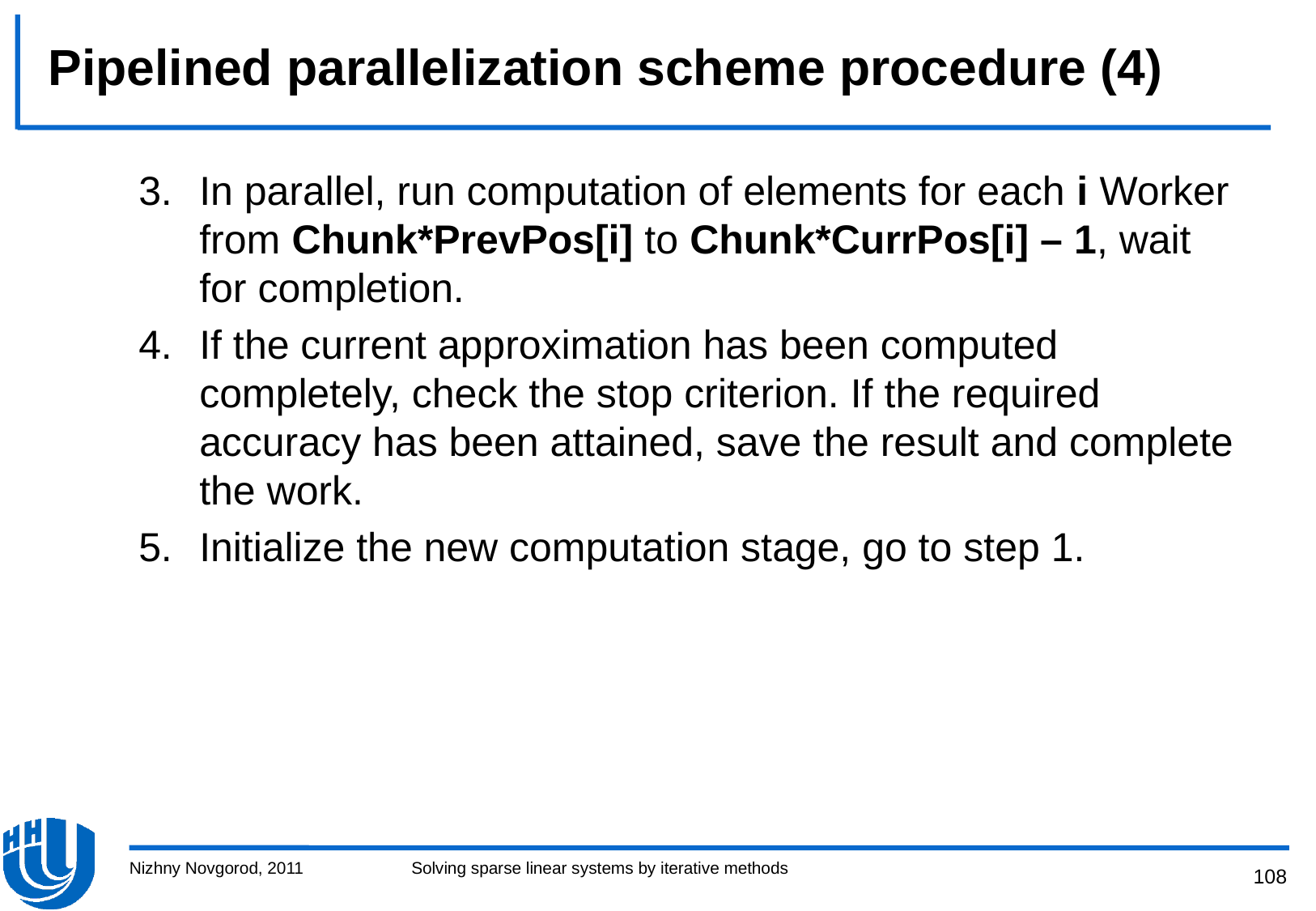

# Pipelined parallelization scheme procedure (4)
In parallel, run computation of elements for each i Worker from Chunk*PrevPos[i] to Chunk*CurrPos[i] – 1, wait for completion.
If the current approximation has been computed completely, check the stop criterion. If the required accuracy has been attained, save the result and complete the work.
Initialize the new computation stage, go to step 1.

Nizhny Novgorod, 2011
Solving sparse linear systems by iterative methods